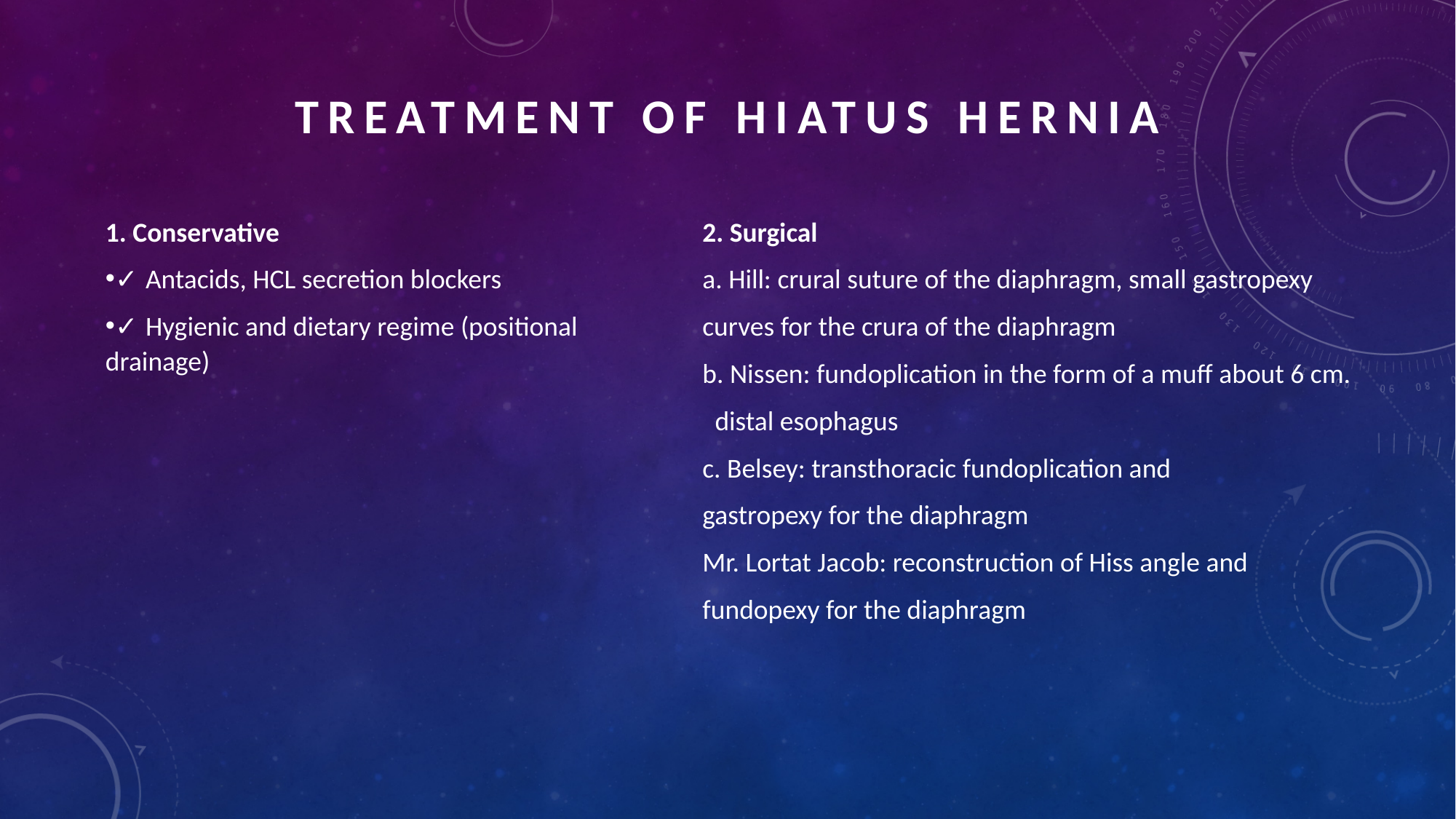

TREATMENT OF HIATUS HERNIA
1. Conservative
✓ Antacids, HCL secretion blockers
✓ Hygienic and dietary regime (positional drainage)

2. Surgical
a. Hill: crural suture of the diaphragm, small gastropexy
curves for the crura of the diaphragm
b. Nissen: fundoplication in the form of a muff about 6 cm.
  distal esophagus
c. Belsey: transthoracic fundoplication and
gastropexy for the diaphragm
Mr. Lortat Jacob: reconstruction of Hiss angle and
fundopexy for the diaphragm